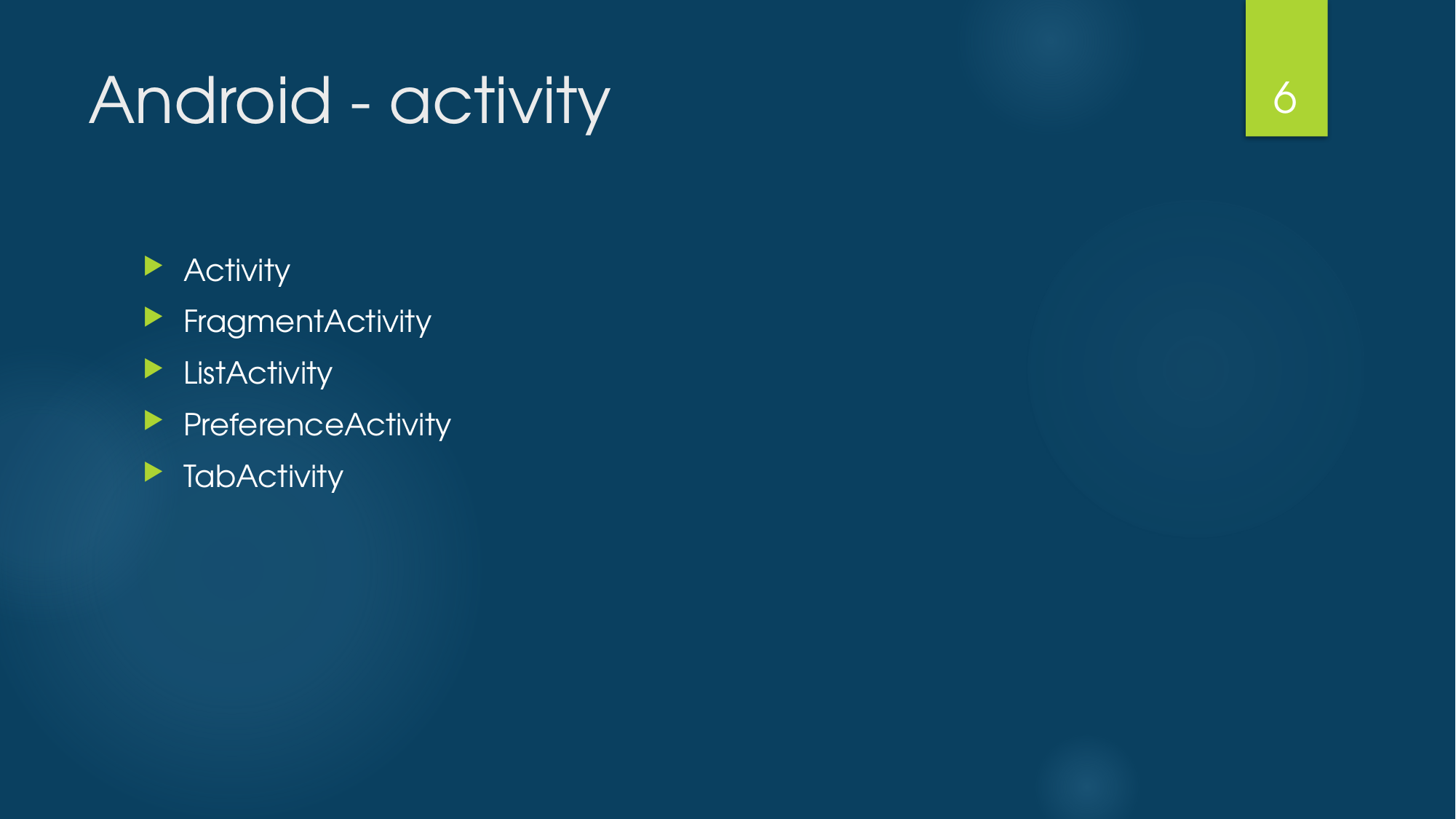

6
# Android - activity
Activity
FragmentActivity
ListActivity
PreferenceActivity
TabActivity